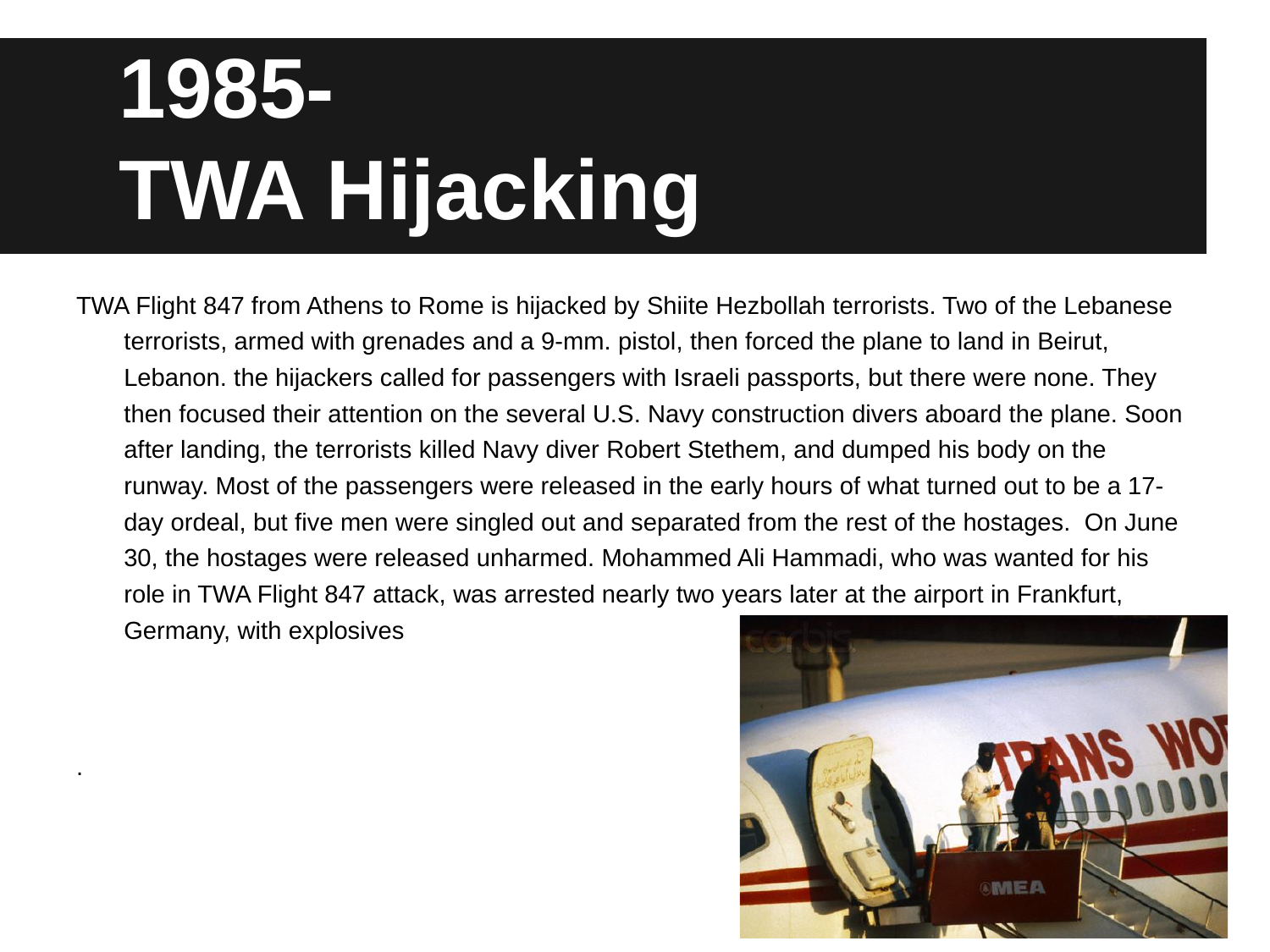

# 1985-
TWA Hijacking
TWA Flight 847 from Athens to Rome is hijacked by Shiite Hezbollah terrorists. Two of the Lebanese terrorists, armed with grenades and a 9-mm. pistol, then forced the plane to land in Beirut, Lebanon. the hijackers called for passengers with Israeli passports, but there were none. They then focused their attention on the several U.S. Navy construction divers aboard the plane. Soon after landing, the terrorists killed Navy diver Robert Stethem, and dumped his body on the runway. Most of the passengers were released in the early hours of what turned out to be a 17-day ordeal, but five men were singled out and separated from the rest of the hostages.  On June 30, the hostages were released unharmed. Mohammed Ali Hammadi, who was wanted for his role in TWA Flight 847 attack, was arrested nearly two years later at the airport in Frankfurt, Germany, with explosives

.